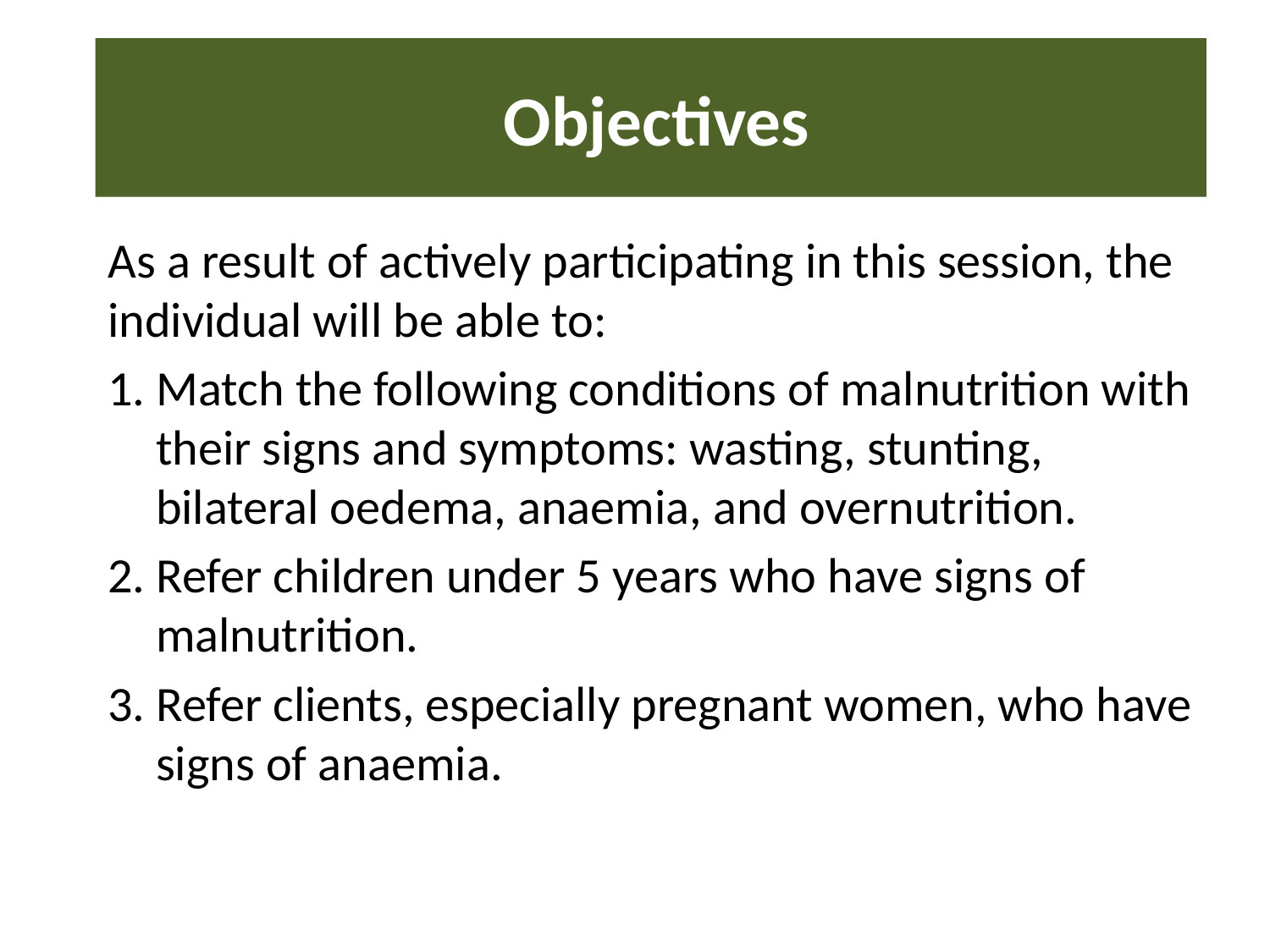

# Objectives
As a result of actively participating in this session, the individual will be able to:
1. Match the following conditions of malnutrition with their signs and symptoms: wasting, stunting, bilateral oedema, anaemia, and overnutrition.
2. Refer children under 5 years who have signs of malnutrition.
3. Refer clients, especially pregnant women, who have signs of anaemia.